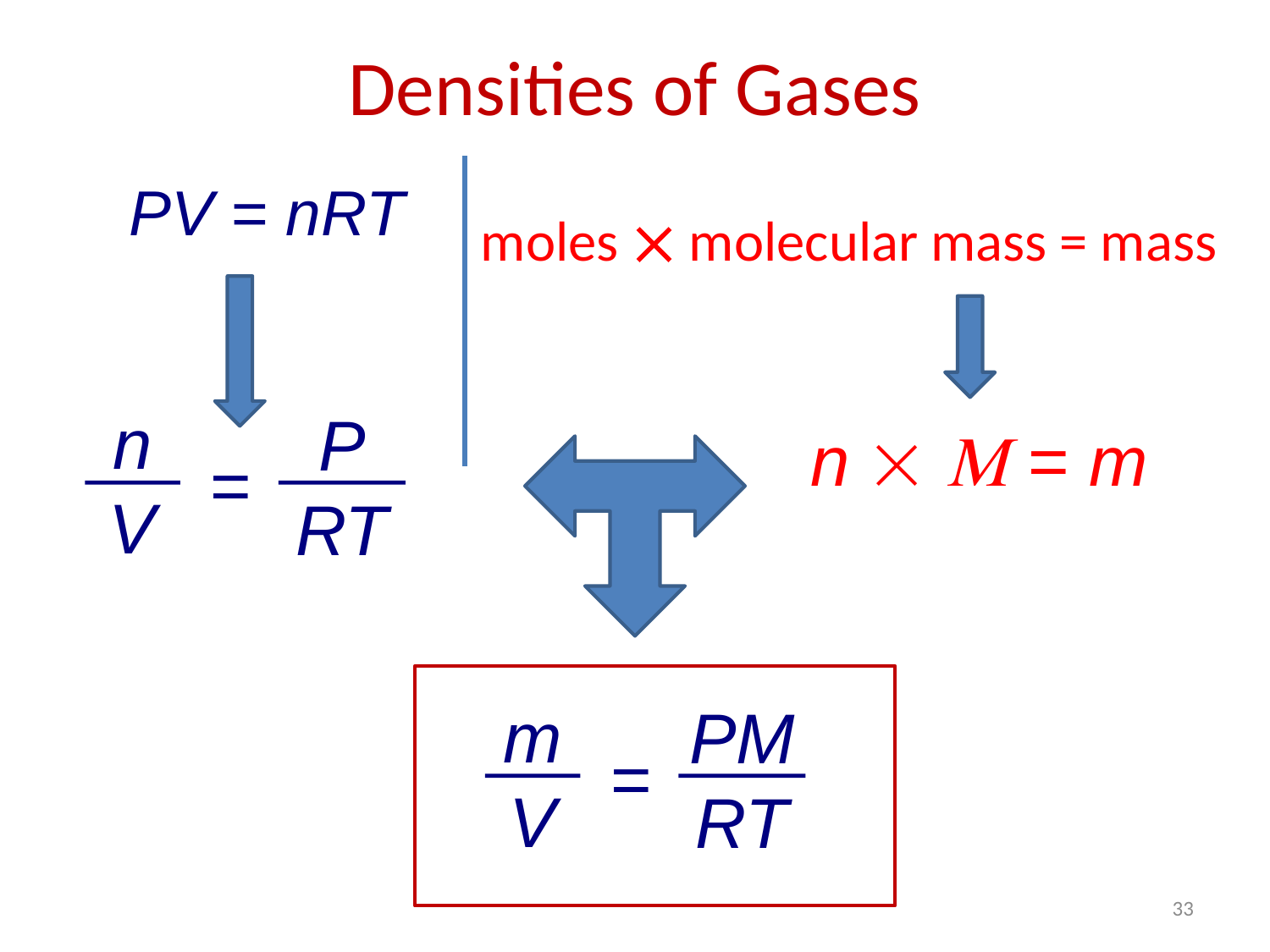

Densities of Gases
PV = nRT
moles × molecular mass = mass

n
V
P
RT
=

n × Μ = m

m
V
PM
RT
=

33